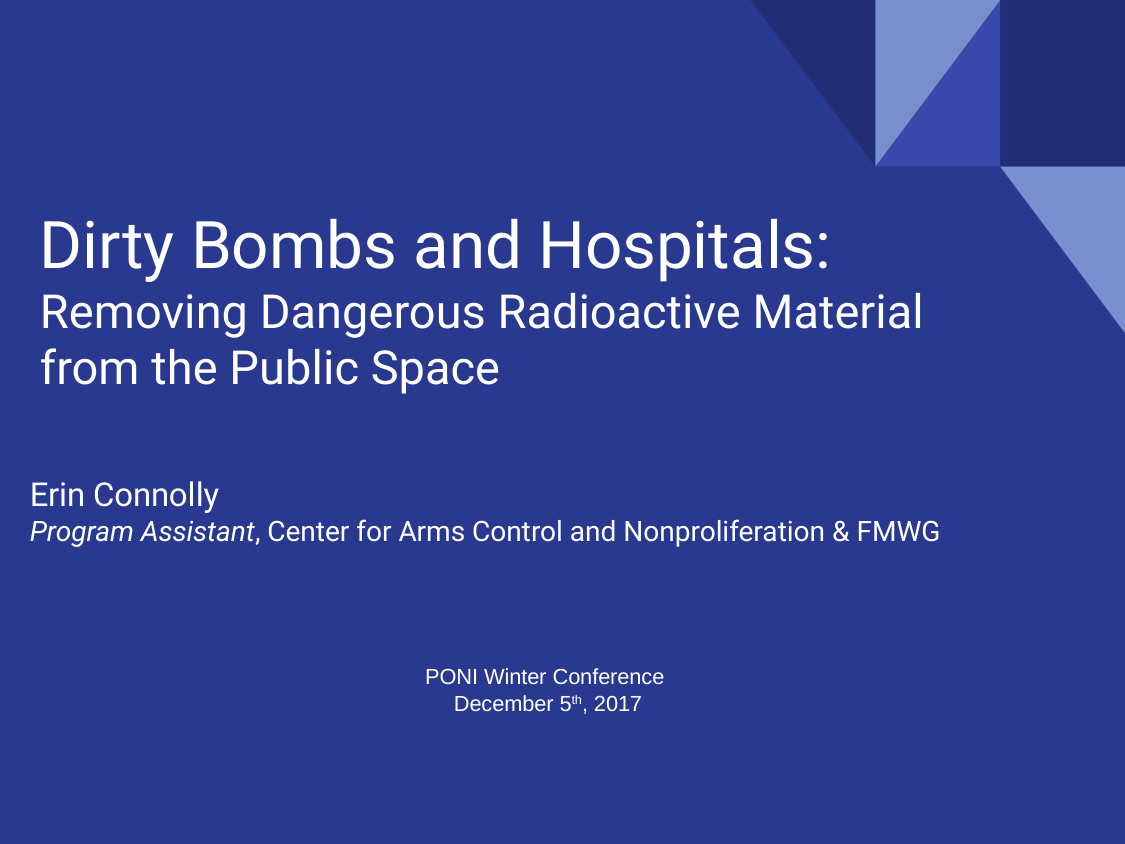

# Dirty Bombs and Hospitals: Removing Dangerous Radioactive Material from the Public Space
Erin Connolly
Program Assistant, Center for Arms Control and Nonproliferation & FMWG
PONI Winter Conference
December 5th, 2017